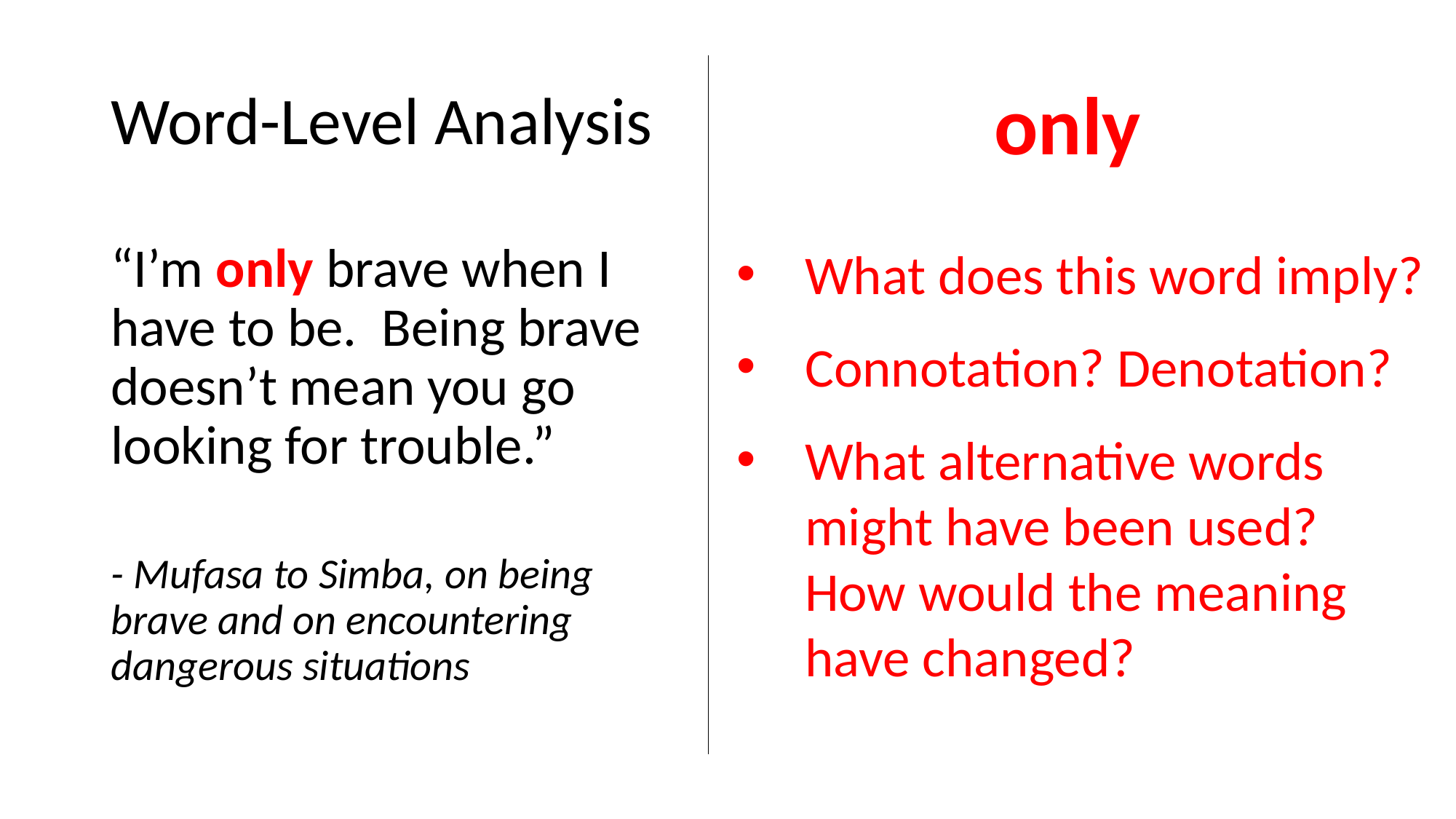

# Word-Level Analysis
only
“I’m only brave when I have to be.  Being brave doesn’t mean you go looking for trouble.”

- Mufasa to Simba, on being brave and on encountering dangerous situations
What does this word imply?
Connotation? Denotation?
What alternative words might have been used?  How would the meaning have changed?